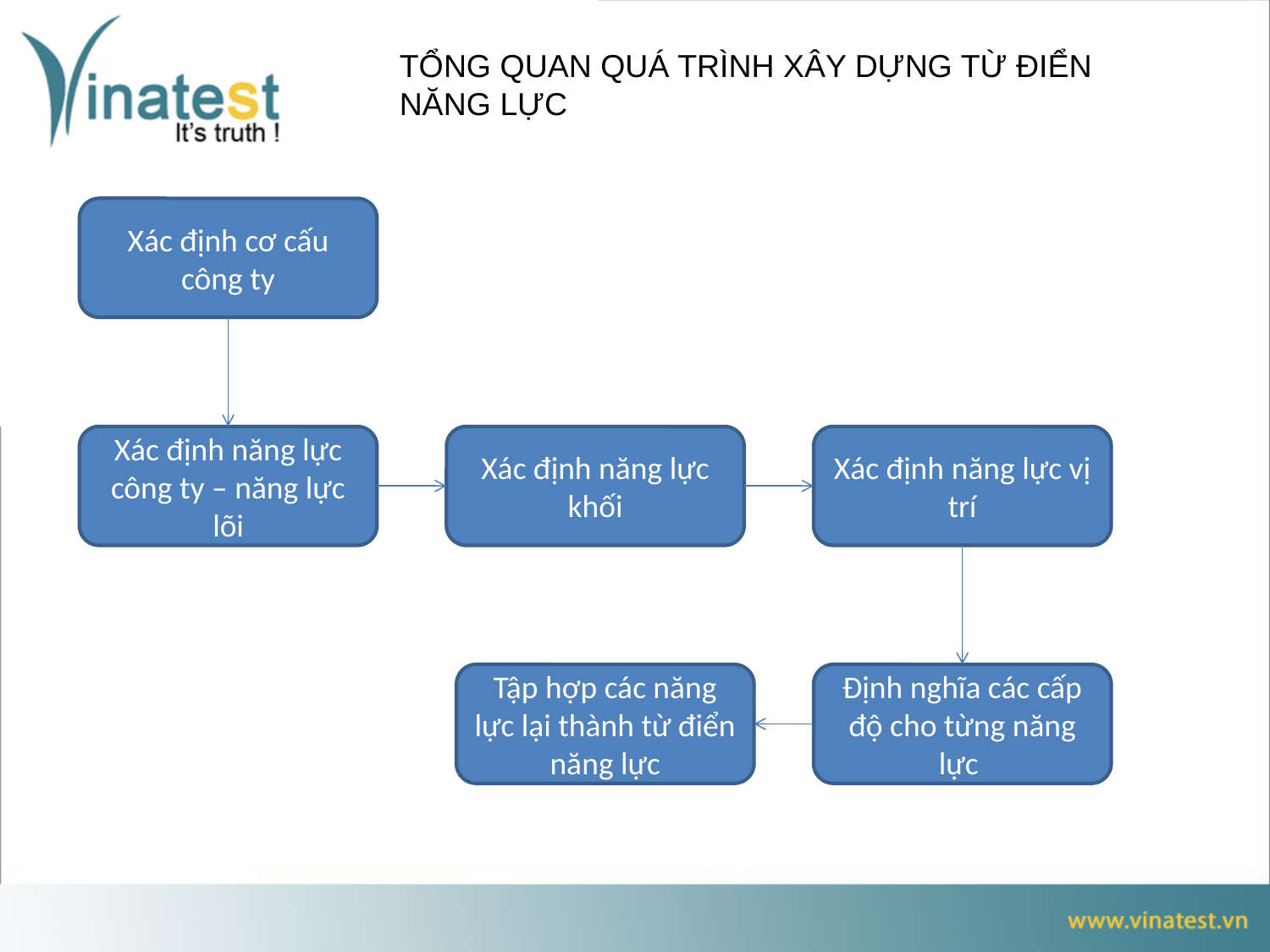

TỔNG QUAN QUÁ TRÌNH XÂY DỰNG TỪ ĐIỂN NĂNG LỰC
Xác định cơ cấu công ty
Xác định năng lực công ty – năng lực lõi
Xác định năng lực khối
Xác định năng lực vị trí
Tập hợp các năng lực lại thành từ điển năng lực
Định nghĩa các cấp độ cho từng năng lực